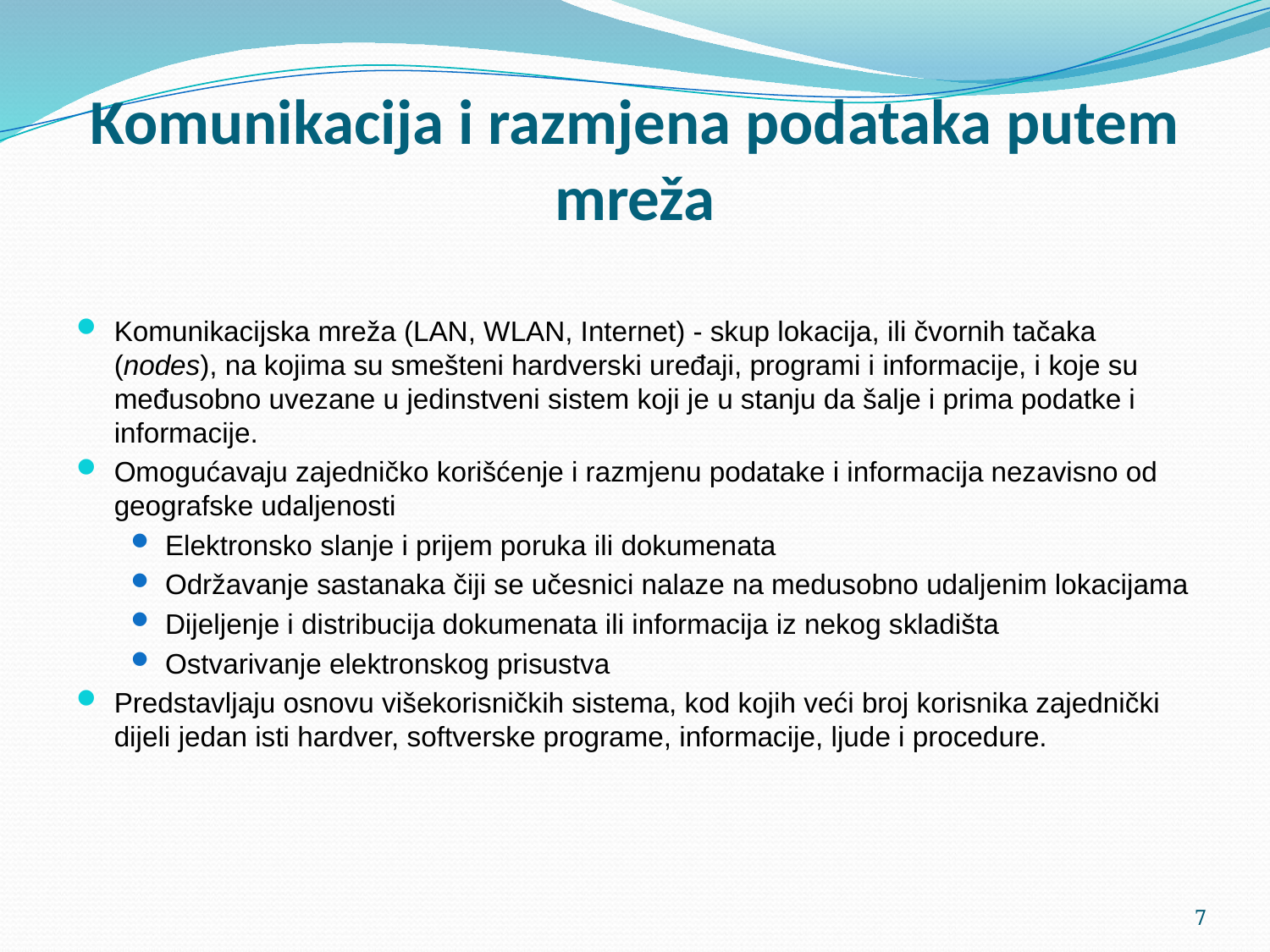

# Komunikacija i razmjena podataka putem mreža
Komunikacijska mreža (LAN, WLAN, Internet) - skup lokacija, ili čvornih tačaka (nodes), na kojima su smešteni hardverski uređaji, programi i informacije, i koje su međusobno uvezane u jedinstveni sistem koji je u stanju da šalje i prima podatke i informacije.
Omogućavaju zajedničko korišćenje i razmjenu podatake i informacija nezavisno od geografske udaljenosti
Elektronsko slanje i prijem poruka ili dokumenata
Održavanje sastanaka čiji se učesnici nalaze na medusobno udaljenim lokacijama
Dijeljenje i distribucija dokumenata ili informacija iz nekog skladišta
Ostvarivanje elektronskog prisustva
Predstavljaju osnovu višekorisničkih sistema, kod kojih veći broj korisnika zajednički dijeli jedan isti hardver, softverske programe, informacije, ljude i procedure.

7